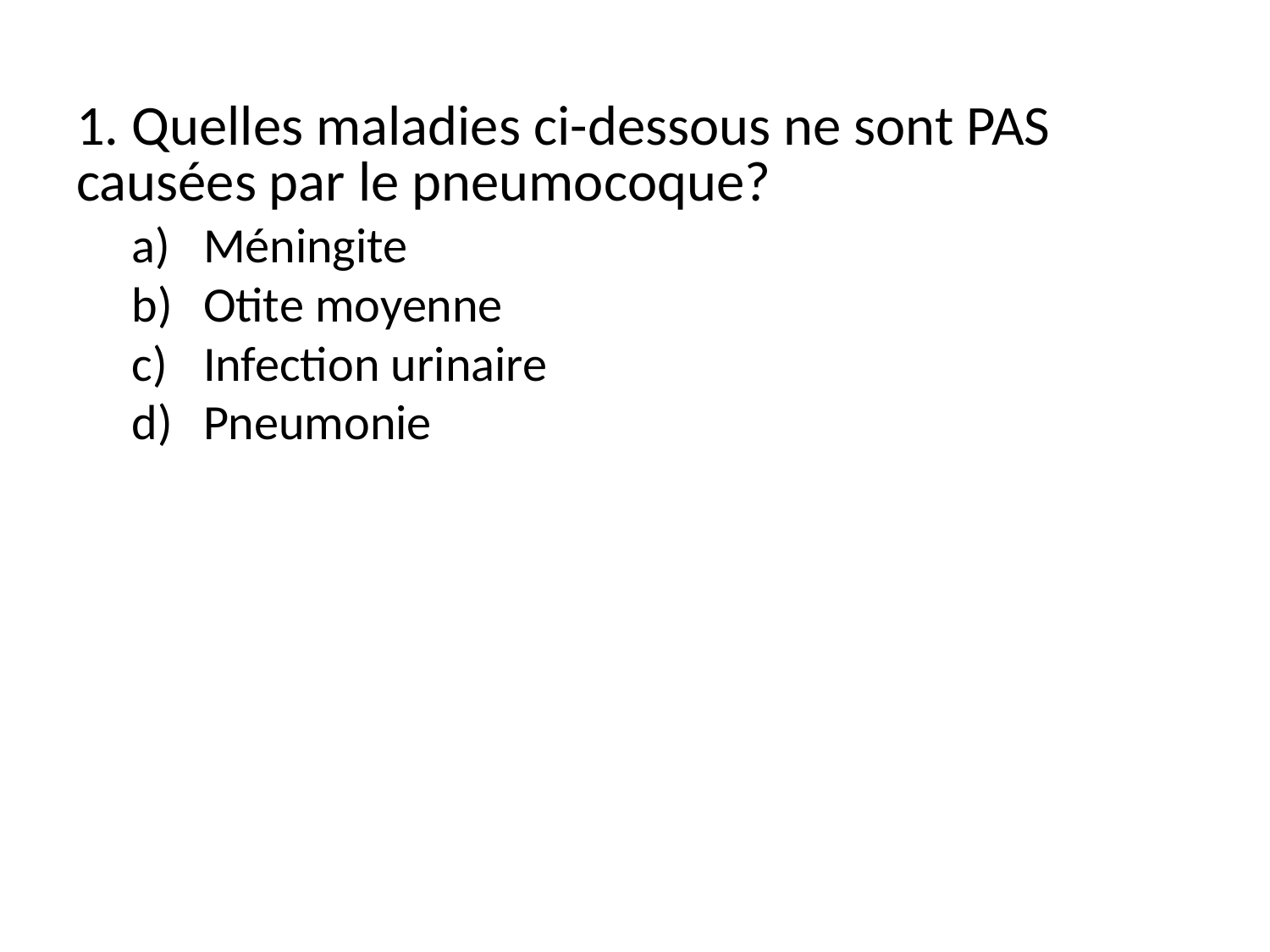

1. Quelles maladies ci-dessous ne sont PAS causées par le pneumocoque?
Méningite
Otite moyenne
Infection urinaire
Pneumonie